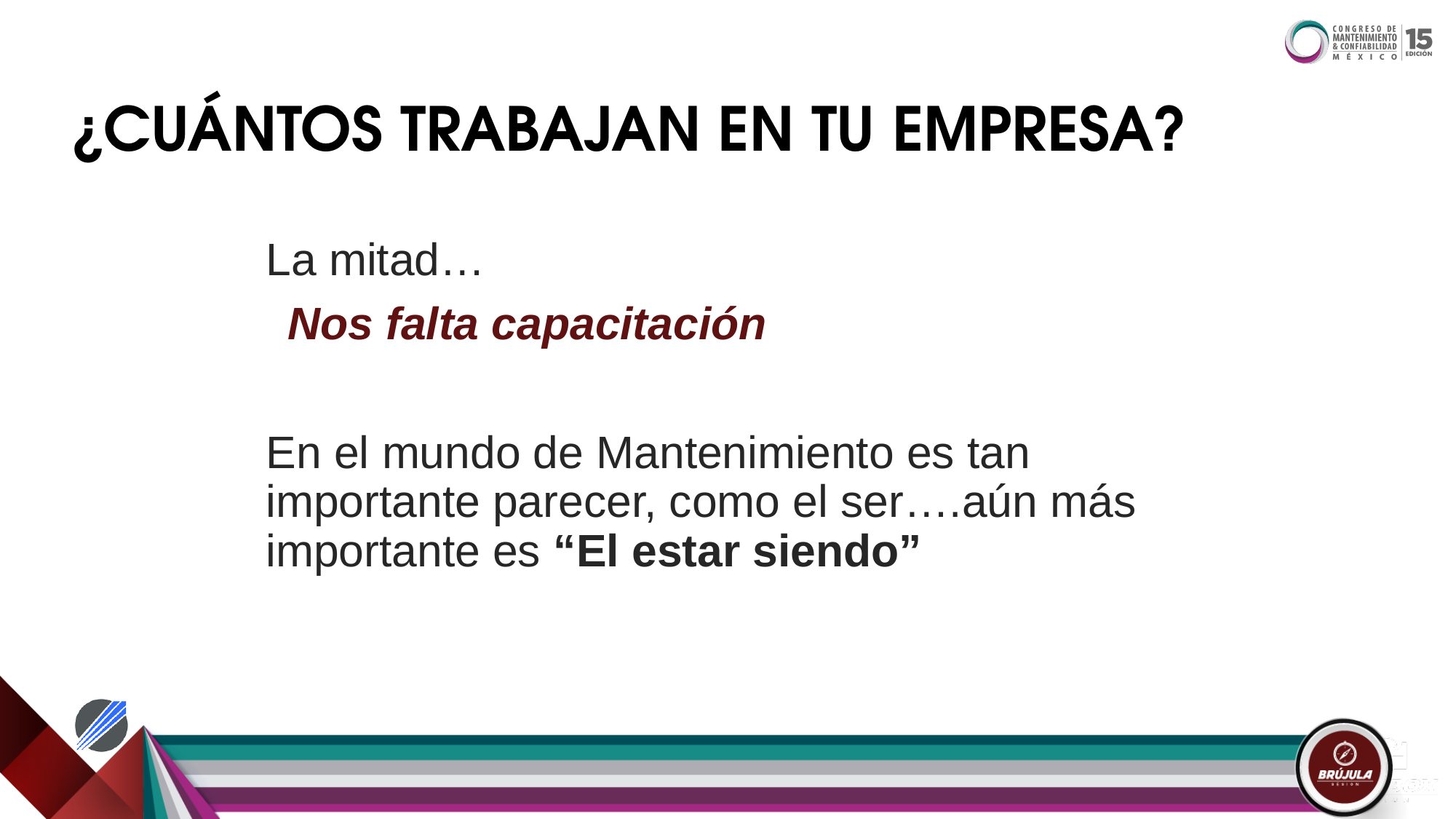

# ¿CUÁNTOS TRABAJAN EN TU EMPRESA?
La mitad…
Nos falta capacitación

En el mundo de Mantenimiento es tan importante parecer, como el ser….aún más importante es “El estar siendo”